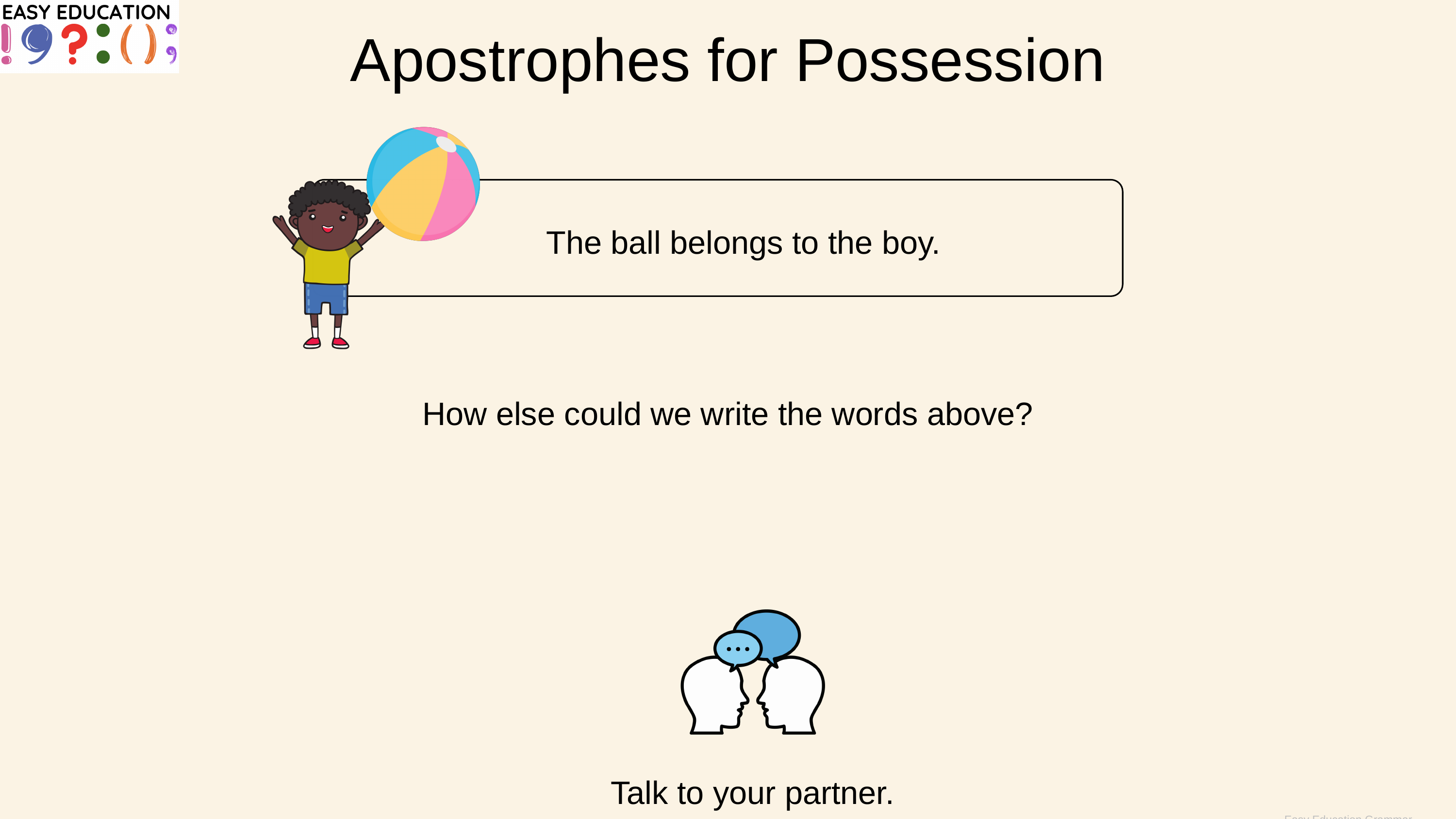

Apostrophes for Possession

The ball belongs to the boy.
How else could we write the words above?

Talk to your partner.